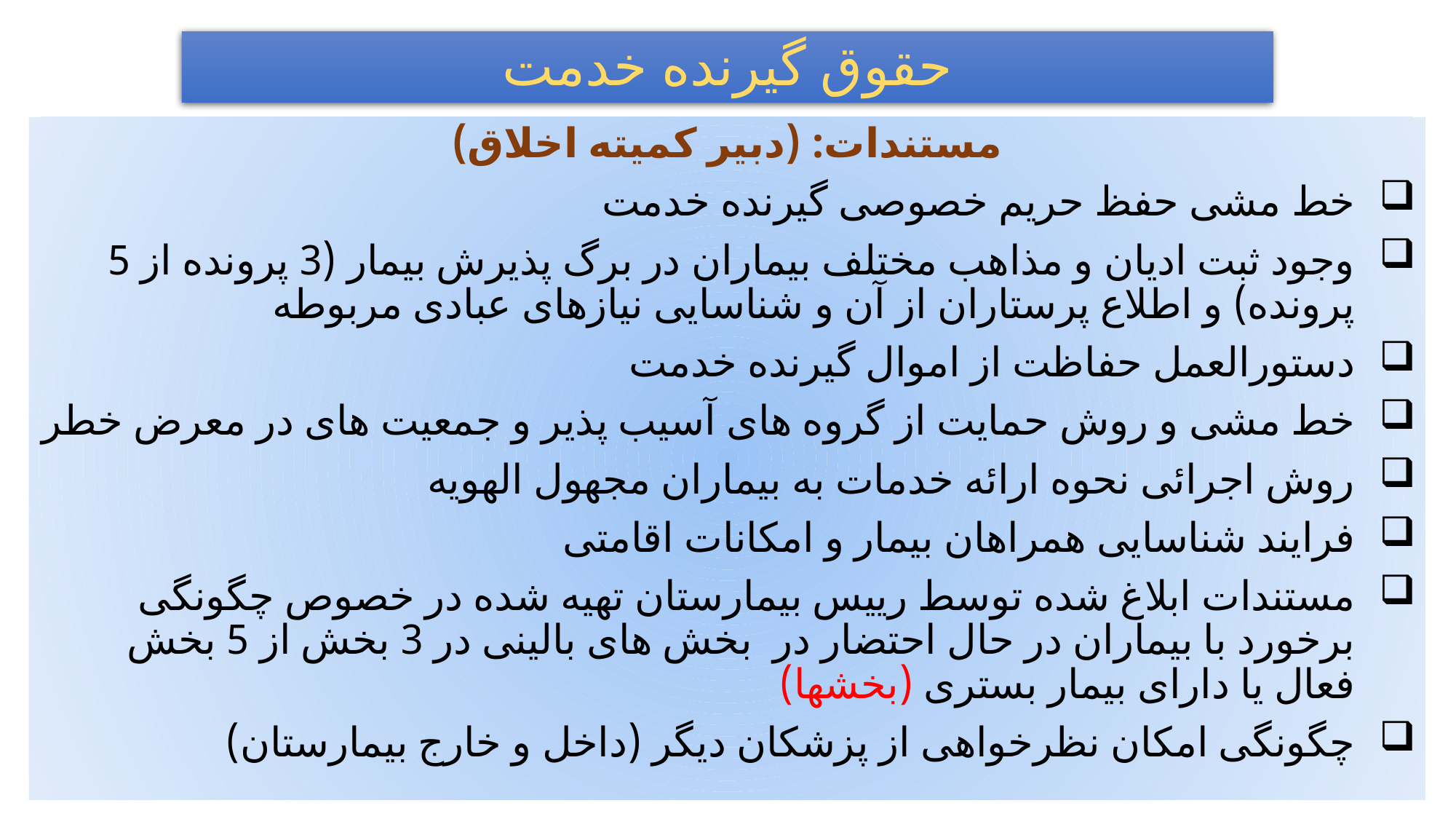

# حقوق گيرنده خدمت
مستندات: (دبير کميته اخلاق)
خط مشی حفظ حریم خصوصی گیرنده خدمت
وجود ثبت ادیان و مذاهب مختلف بیماران در برگ پذیرش بیمار (3 پرونده از 5 پرونده) و اطلاع پرستاران از آن و شناسایی نیازهای عبادی مربوطه
دستورالعمل حفاظت از اموال گیرنده خدمت
خط مشی و روش حمایت از گروه های آسیب پذیر و جمعیت های در معرض خطر
روش اجرائی نحوه ارائه خدمات به بیماران مجهول الهویه
فرایند شناسایی همراهان بیمار و امکانات اقامتی
مستندات ابلاغ شده توسط رييس بيمارستان تهیه شده در خصوص چگونگی برخورد با بیماران در حال احتضار در  بخش های بالینی در 3 بخش از 5 بخش فعال یا دارای بیمار بستری (بخشها)
چگونگی امکان نظرخواهی از پزشکان دیگر (داخل و خارج بیمارستان)